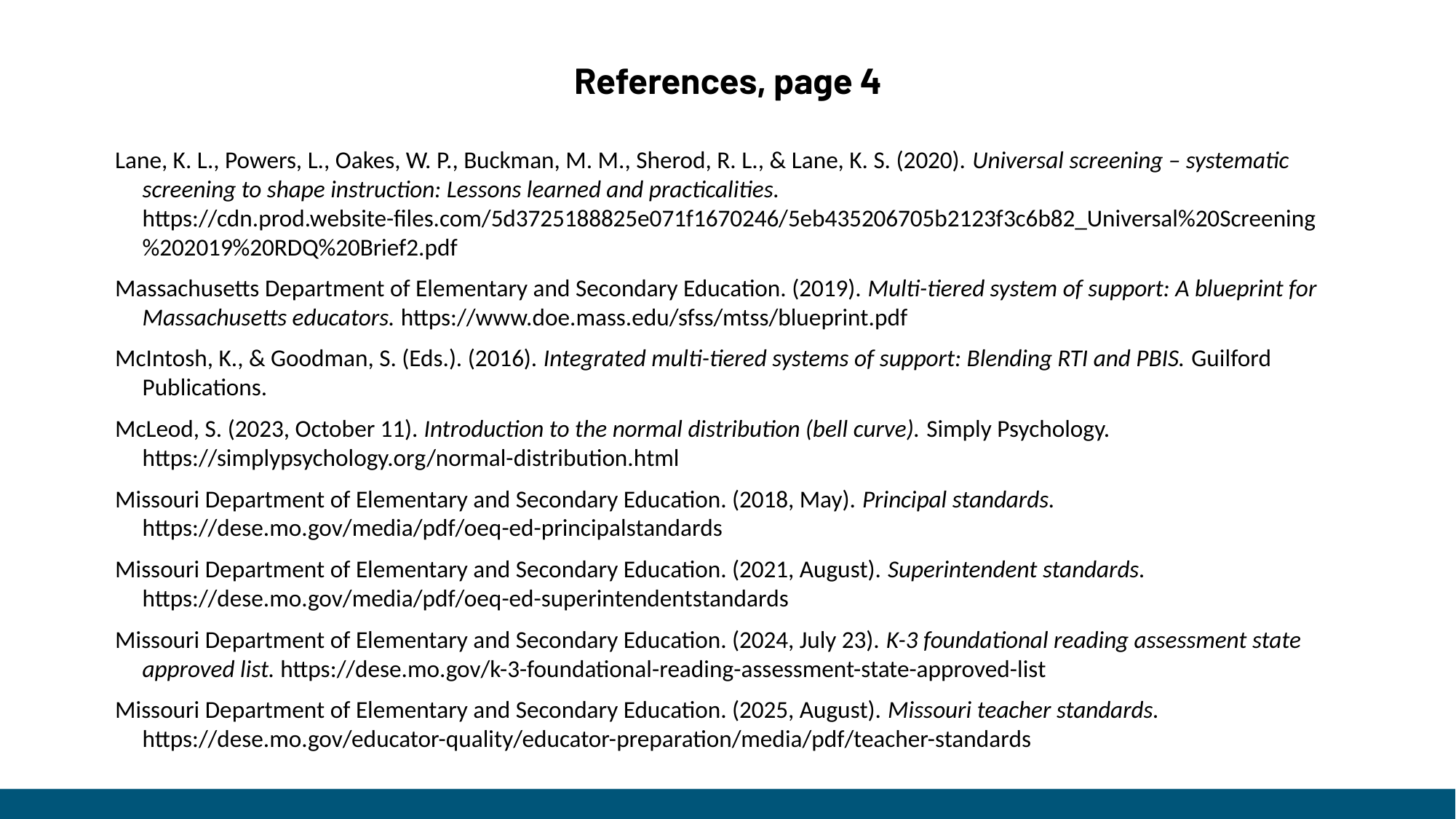

References, page 4
Lane, K. L., Powers, L., Oakes, W. P., Buckman, M. M., Sherod, R. L., & Lane, K. S. (2020). Universal screening – systematic screening to shape instruction: Lessons learned and practicalities. https://cdn.prod.website-files.com/5d3725188825e071f1670246/5eb435206705b2123f3c6b82_Universal%20Screening%202019%20RDQ%20Brief2.pdf
Massachusetts Department of Elementary and Secondary Education. (2019). Multi-tiered system of support: A blueprint for Massachusetts educators. https://www.doe.mass.edu/sfss/mtss/blueprint.pdf
McIntosh, K., & Goodman, S. (Eds.). (2016). Integrated multi-tiered systems of support: Blending RTI and PBIS. Guilford Publications.
McLeod, S. (2023, October 11). Introduction to the normal distribution (bell curve). Simply Psychology. https://simplypsychology.org/normal-distribution.html
Missouri Department of Elementary and Secondary Education. (2018, May). Principal standards. https://dese.mo.gov/media/pdf/oeq-ed-principalstandards
Missouri Department of Elementary and Secondary Education. (2021, August). Superintendent standards. https://dese.mo.gov/media/pdf/oeq-ed-superintendentstandards
Missouri Department of Elementary and Secondary Education. (2024, July 23). K-3 foundational reading assessment state approved list. https://dese.mo.gov/k-3-foundational-reading-assessment-state-approved-list
Missouri Department of Elementary and Secondary Education. (2025, August). Missouri teacher standards. https://dese.mo.gov/educator-quality/educator-preparation/media/pdf/teacher-standards